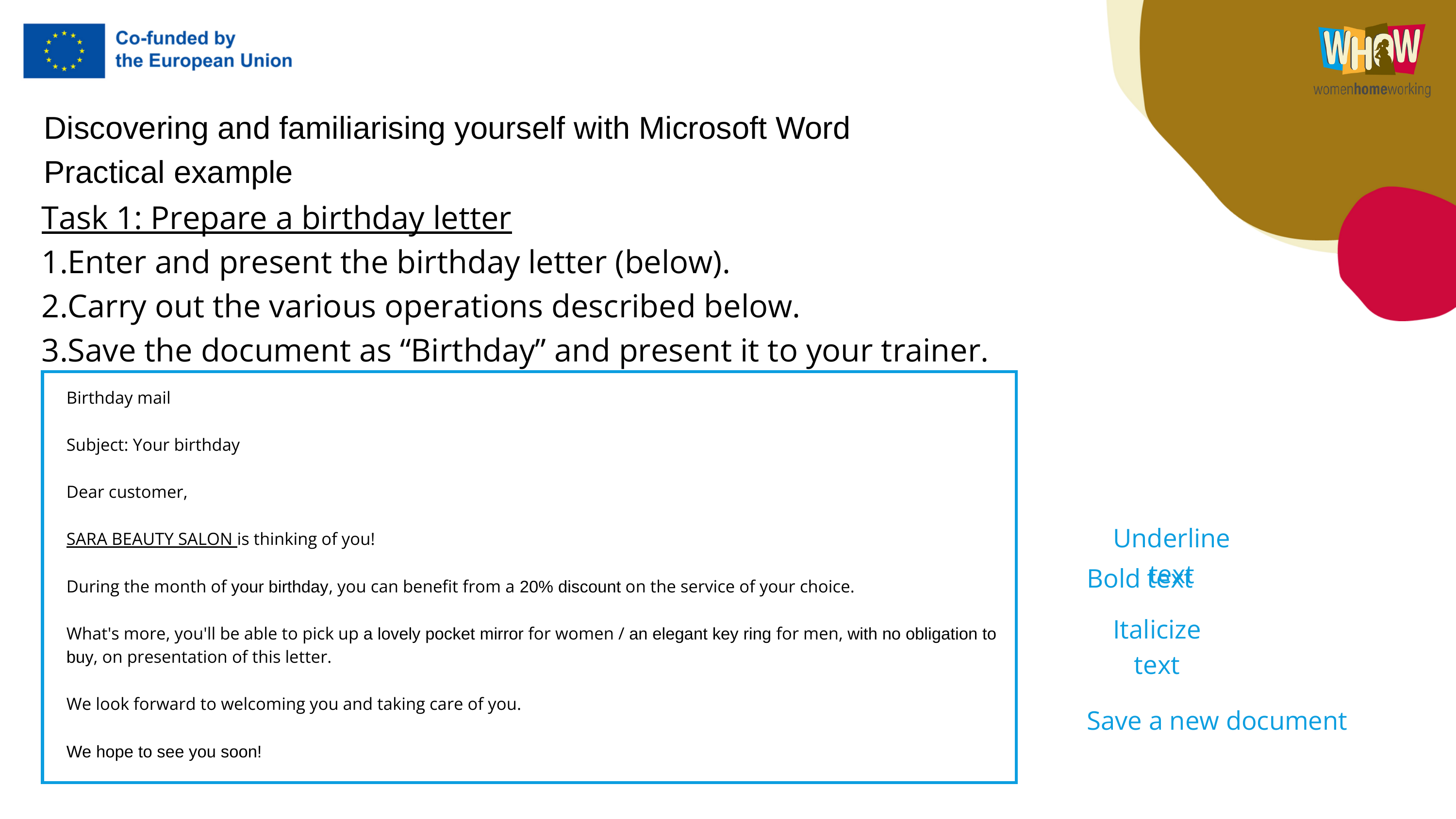

Discovering and familiarising yourself with Microsoft Word
Practical example
Task 1: Prepare a birthday letter
1.Enter and present the birthday letter (below).
2.Carry out the various operations described below.
3.Save the document as “Birthday” and present it to your trainer.

Birthday mail

Subject: Your birthday

Dear customer,

SARA BEAUTY SALON is thinking of you!

During the month of your birthday, you can benefit from a 20% discount on the service of your choice.

What's more, you'll be able to pick up a lovely pocket mirror for women / an elegant key ring for men, with no obligation to buy, on presentation of this letter.

We look forward to welcoming you and taking care of you.

We hope to see you soon!

Underline text
Bold text
Italicize text
Save a new document